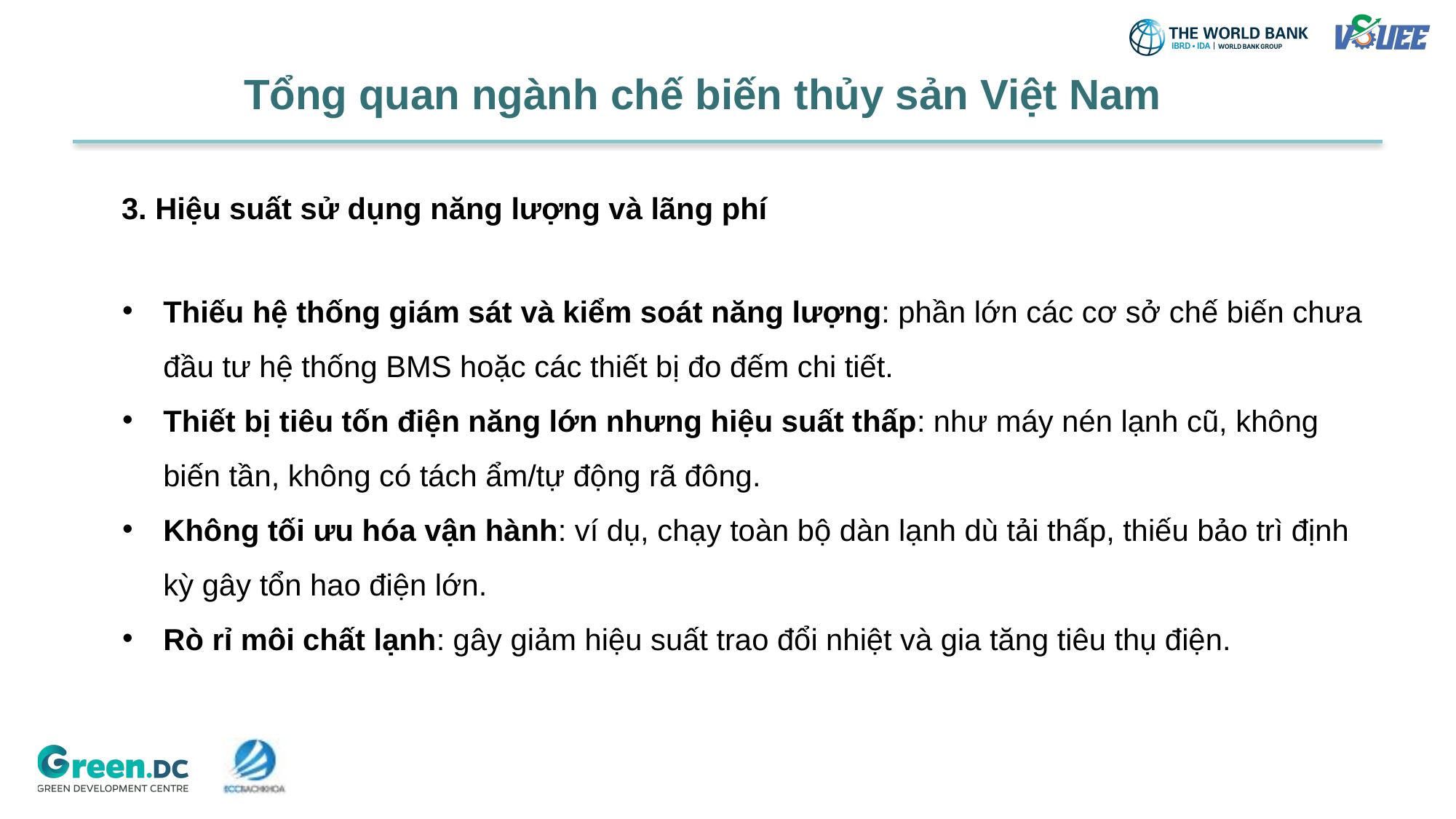

Tổng quan ngành chế biến thủy sản Việt Nam
3. Hiệu suất sử dụng năng lượng và lãng phí
Thiếu hệ thống giám sát và kiểm soát năng lượng: phần lớn các cơ sở chế biến chưa đầu tư hệ thống BMS hoặc các thiết bị đo đếm chi tiết.
Thiết bị tiêu tốn điện năng lớn nhưng hiệu suất thấp: như máy nén lạnh cũ, không biến tần, không có tách ẩm/tự động rã đông.
Không tối ưu hóa vận hành: ví dụ, chạy toàn bộ dàn lạnh dù tải thấp, thiếu bảo trì định kỳ gây tổn hao điện lớn.
Rò rỉ môi chất lạnh: gây giảm hiệu suất trao đổi nhiệt và gia tăng tiêu thụ điện.